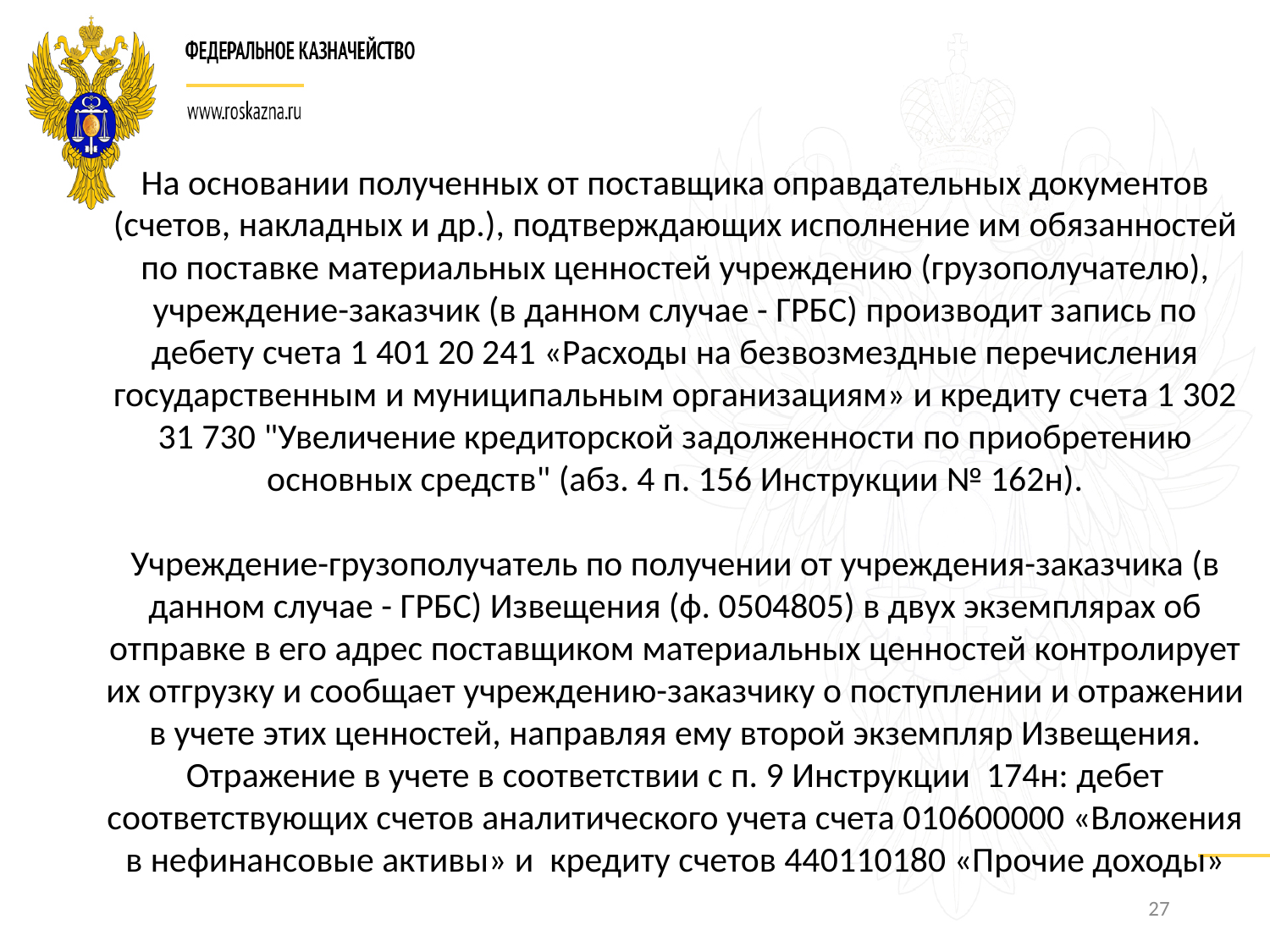

На основании полученных от поставщика оправдательных документов (счетов, накладных и др.), подтверждающих исполнение им обязанностей по поставке материальных ценностей учреждению (грузополучателю), учреждение-заказчик (в данном случае - ГРБС) производит запись по дебету счета 1 401 20 241 «Расходы на безвозмездные перечисления государственным и муниципальным организациям» и кредиту счета 1 302 31 730 "Увеличение кредиторской задолженности по приобретению основных средств" (абз. 4 п. 156 Инструкции № 162н).

Учреждение-грузополучатель по получении от учреждения-заказчика (в данном случае - ГРБС) Извещения (ф. 0504805) в двух экземплярах об отправке в его адрес поставщиком материальных ценностей контролирует их отгрузку и сообщает учреждению-заказчику о поступлении и отражении в учете этих ценностей, направляя ему второй экземпляр Извещения. Отражение в учете в соответствии с п. 9 Инструкции  174н: дебет соответствующих счетов аналитического учета счета 010600000 «Вложения в нефинансовые активы» и  кредиту счетов 440110180 «Прочие доходы»
27